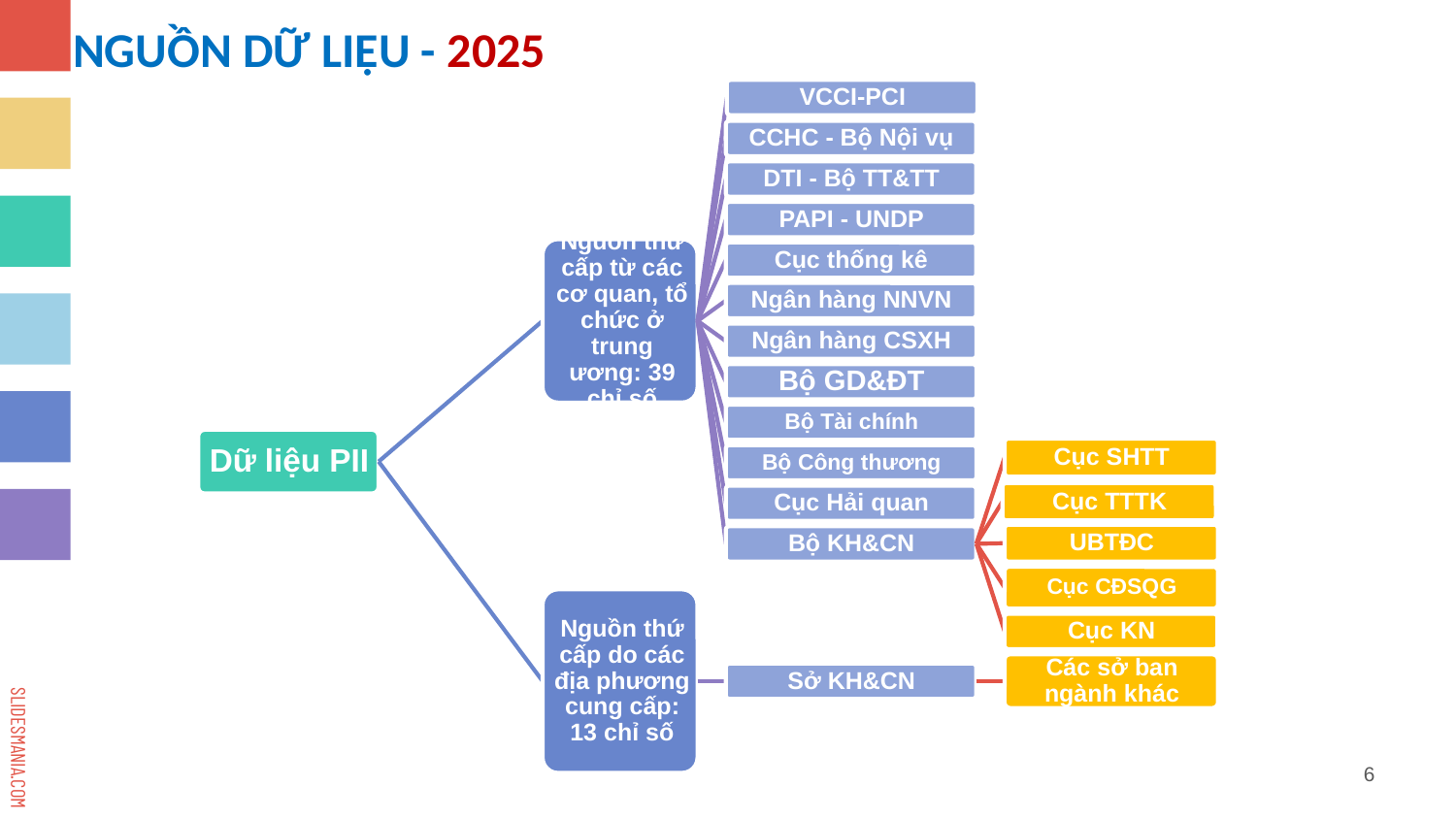

# NGUỒN DỮ LIỆU - 2025
Dữ liệu PII

Nguồn thứ cấp từ các cơ quan, tổ chức ở trung ương: 39 chỉ số

VCCI-PCI

CCHC - Bộ Nội vụ

DTI - Bộ TT&TT

PAPI - UNDP

Cục thống kê

Ngân hàng NNVN

Ngân hàng CSXH

Bộ GD&ĐT

Bộ Tài chính

Bộ Công thương

Cục Hải quan

Bộ KH&CN

Cục SHTT

Cục TTTK

UBTĐC

Cục CĐSQG

Cục KN

Nguồn thứ cấp do các địa phương cung cấp: 13 chỉ số

Sở KH&CN

Các sở ban ngành khác
6